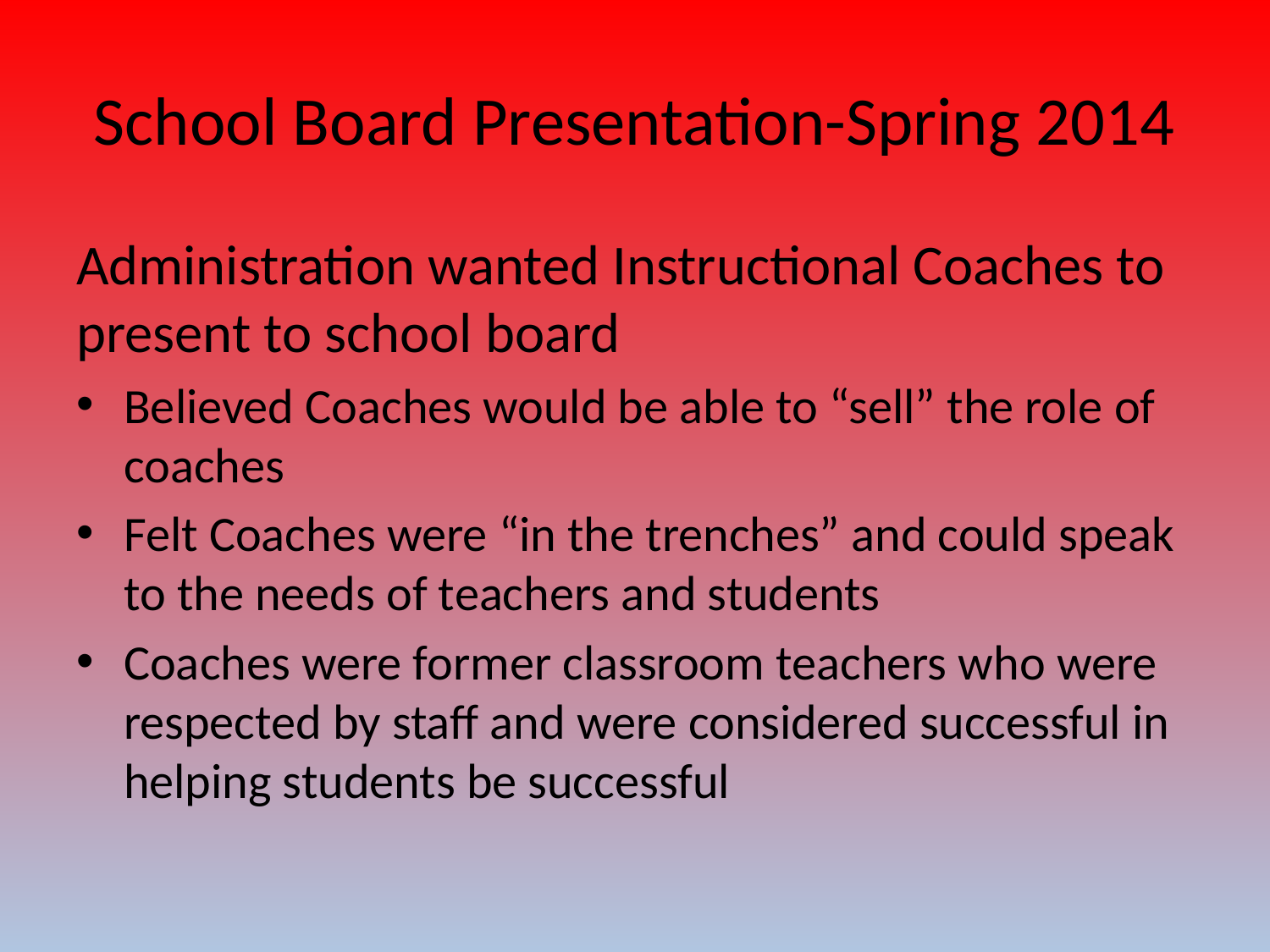

# School Board Presentation-Spring 2014
Administration wanted Instructional Coaches to present to school board
Believed Coaches would be able to “sell” the role of coaches
Felt Coaches were “in the trenches” and could speak to the needs of teachers and students
Coaches were former classroom teachers who were respected by staff and were considered successful in helping students be successful